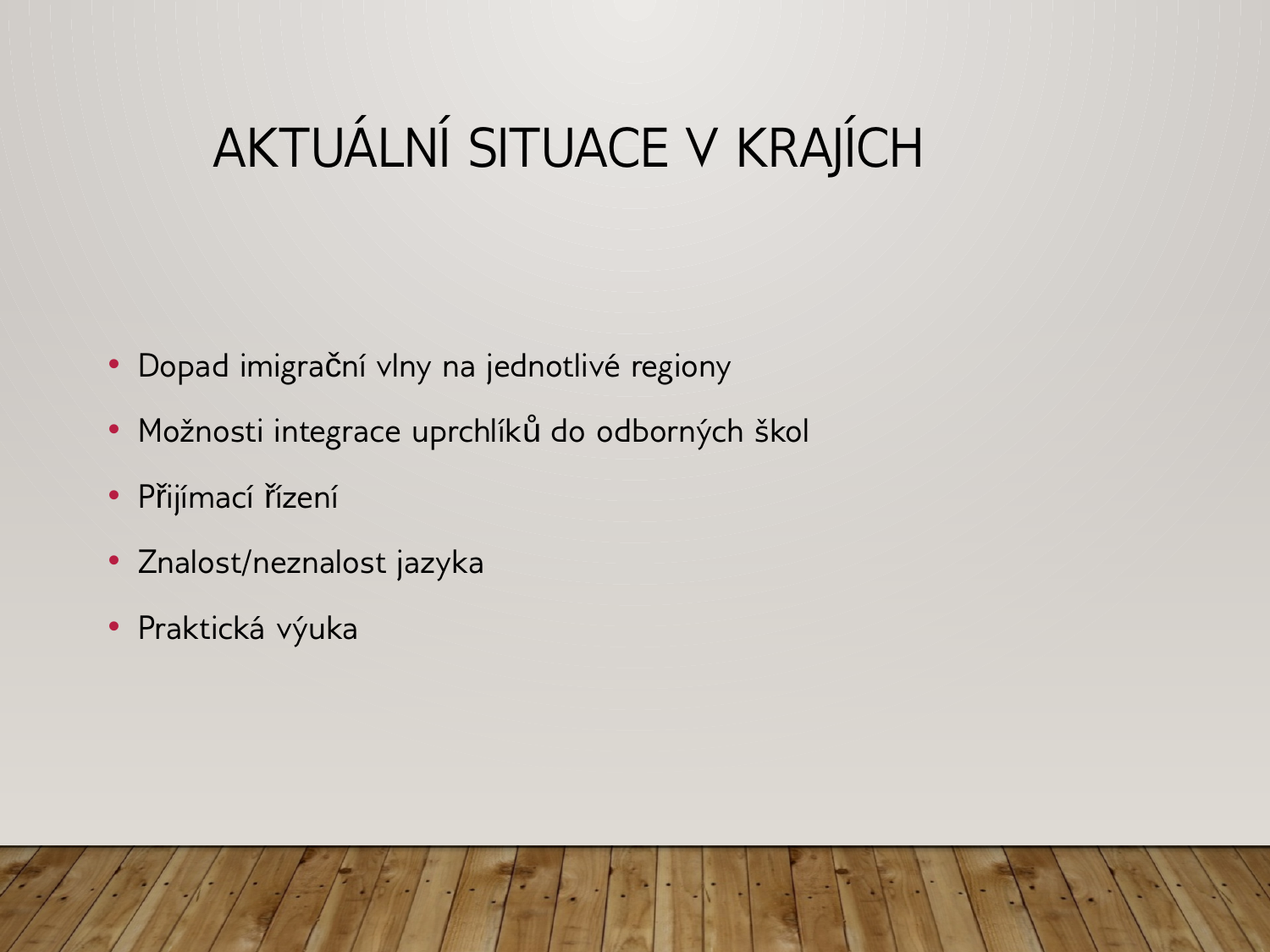

# Aktuální situace v Krajích
Dopad imigrační vlny na jednotlivé regiony
Možnosti integrace uprchlíků do odborných škol
Přijímací řízení
Znalost/neznalost jazyka
Praktická výuka